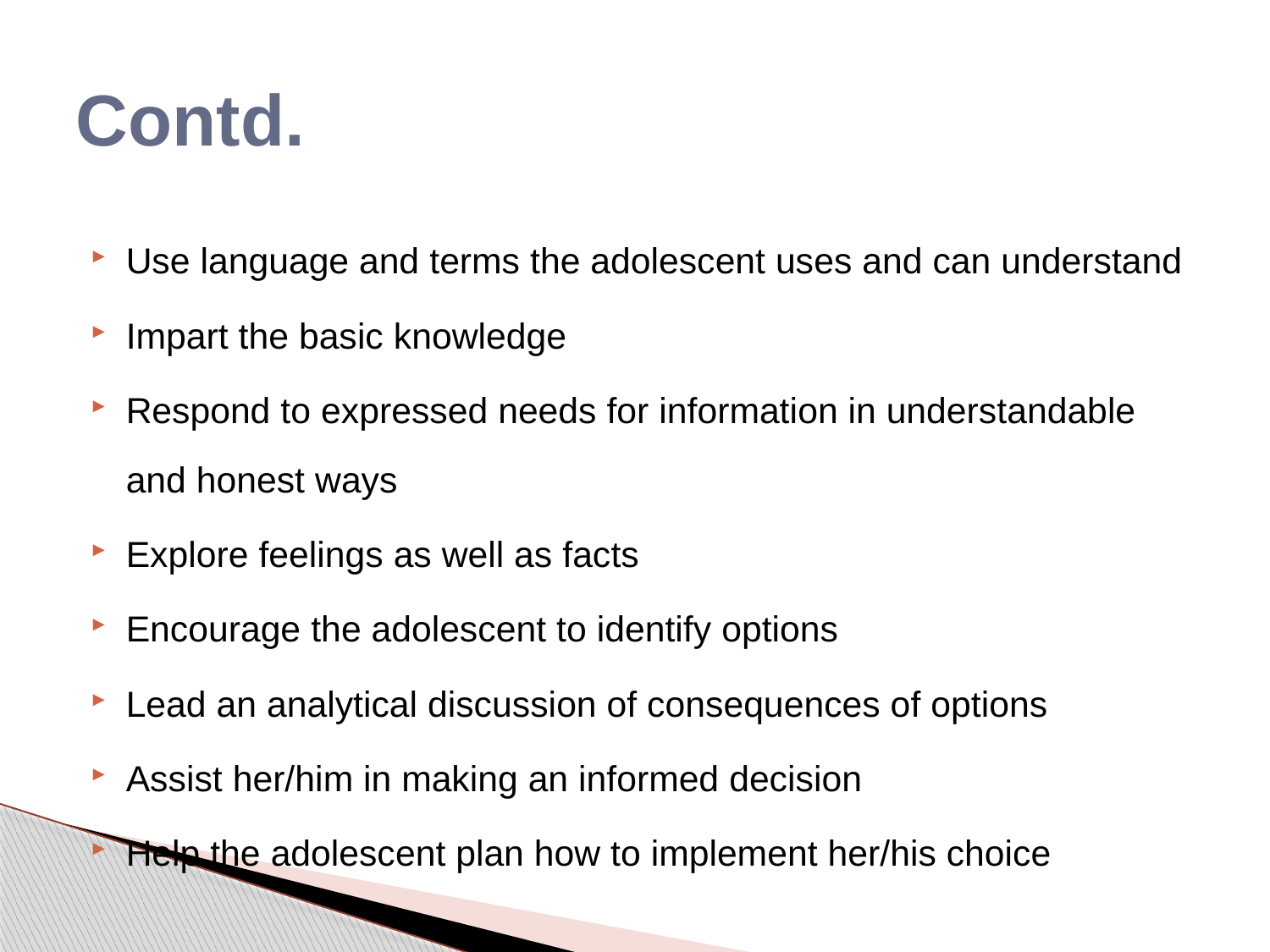

# Contd.
Use language and terms the adolescent uses and can understand
Impart the basic knowledge
Respond to expressed needs for information in understandable and honest ways
Explore feelings as well as facts
Encourage the adolescent to identify options
Lead an analytical discussion of consequences of options
Assist her/him in making an informed decision
Help the adolescent plan how to implement her/his choice